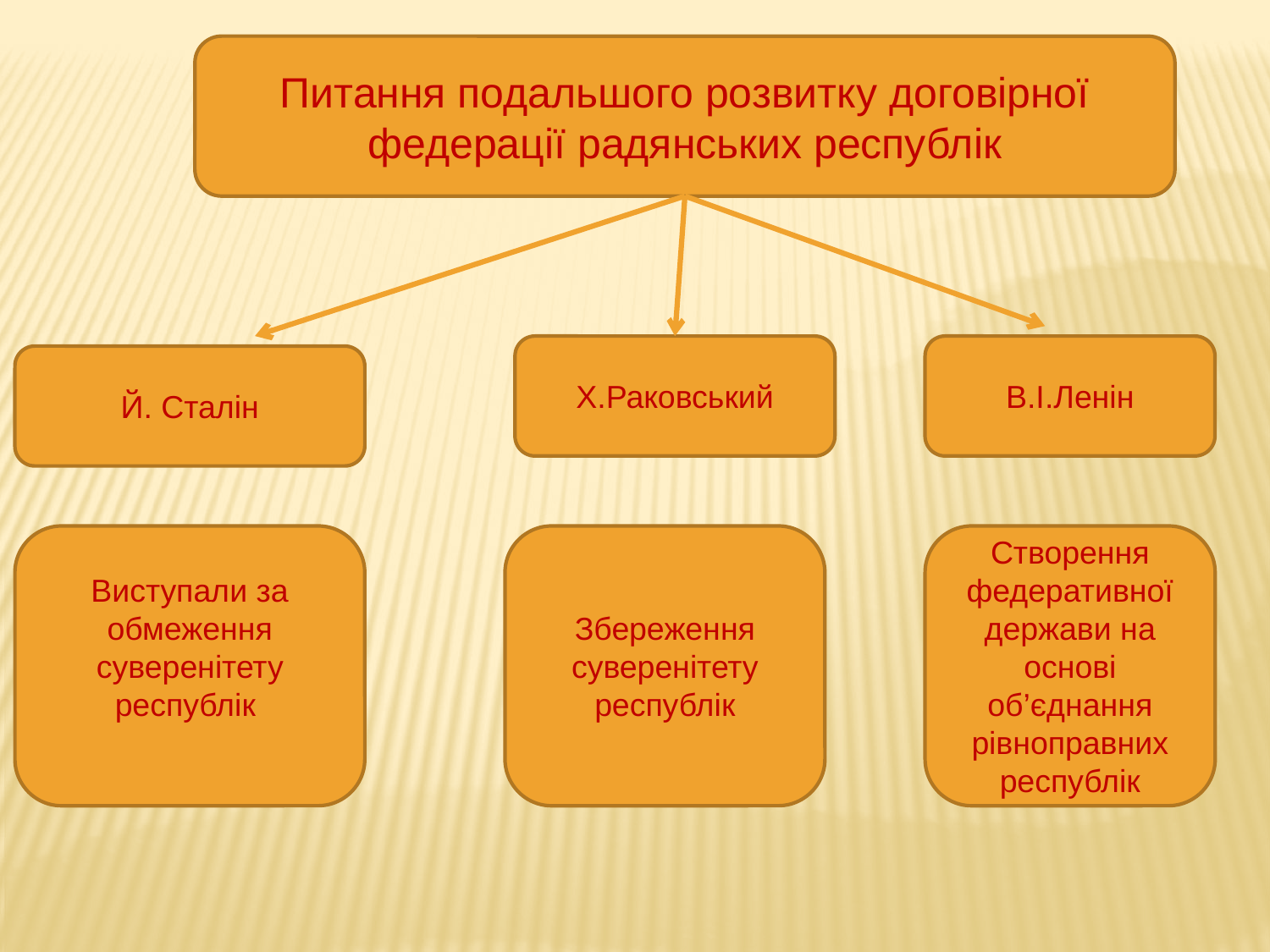

Питання подальшого розвитку договірної федерації радянських республік
Х.Раковський
В.І.Ленін
Й. Сталін
Виступали за обмеження суверенітету республік

Збереження суверенітету республік
Створення федеративної держави на основі об’єднання рівноправних республік